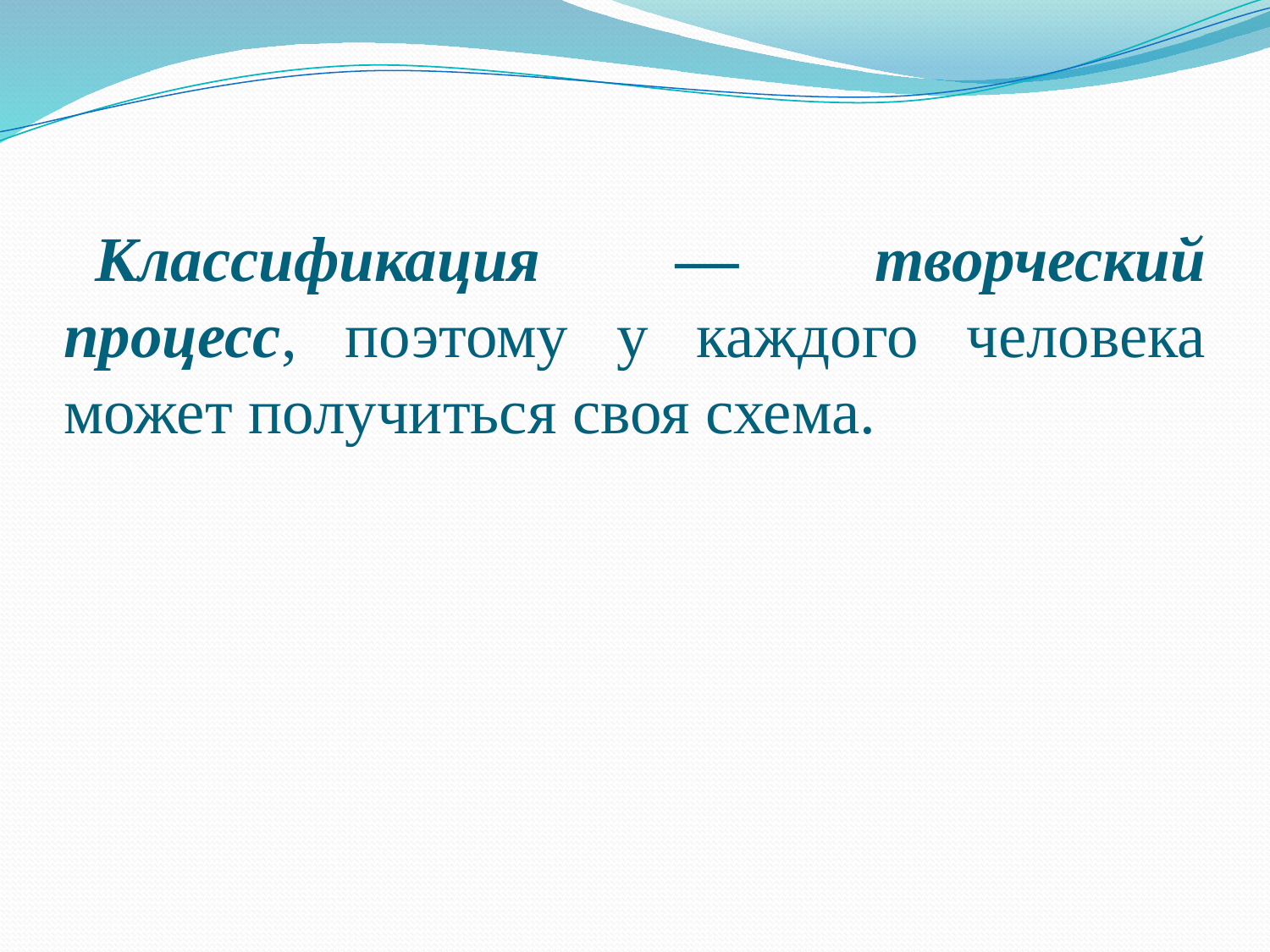

# Классификация — творческий процесс, поэтому у каждого человека может получиться своя схема.